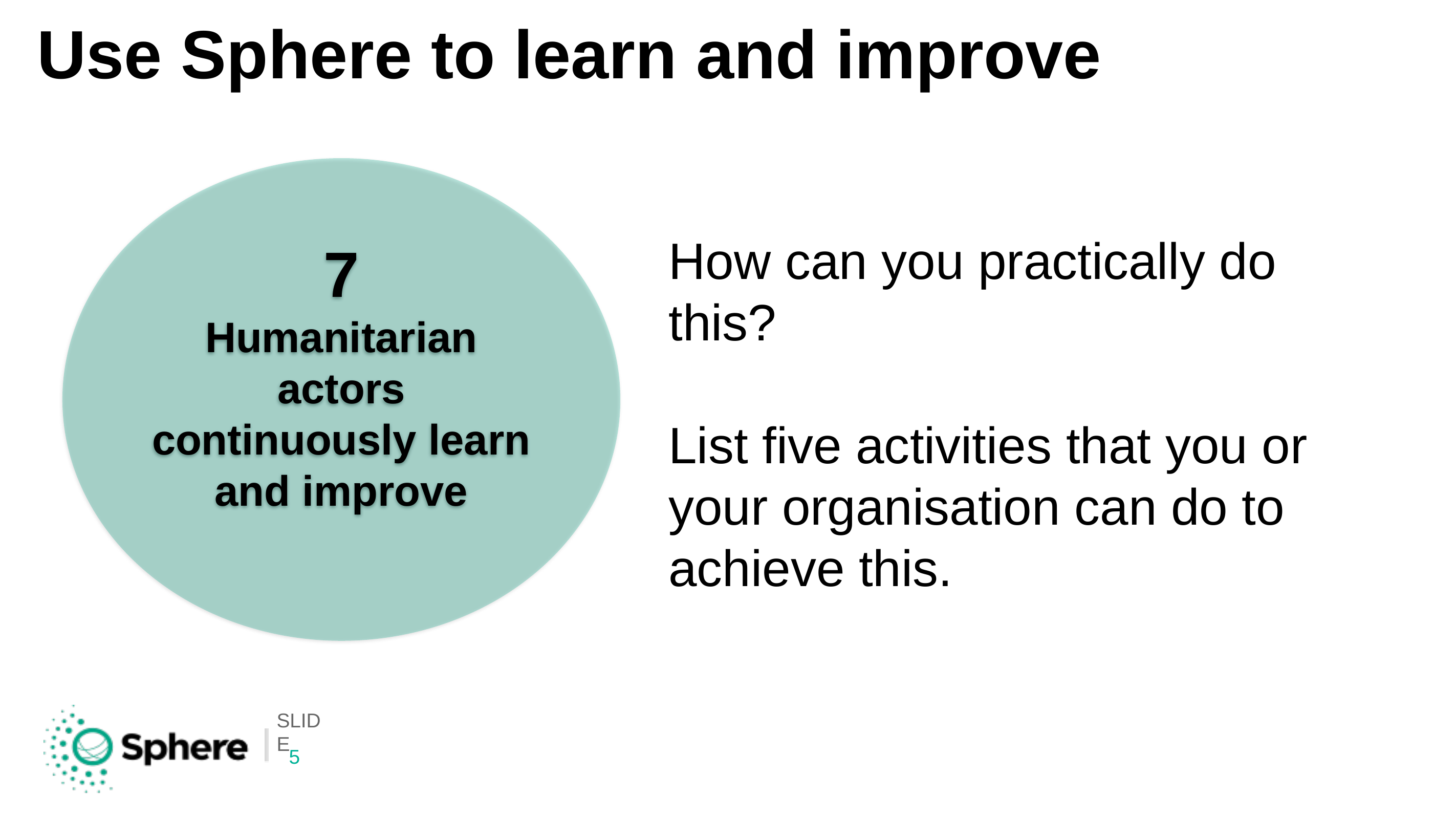

# Use Sphere to learn and improve
7
Humanitarian actors continuously learn and improve

How can you practically do this?

List five activities that you or your organisation can do to achieve this.
5